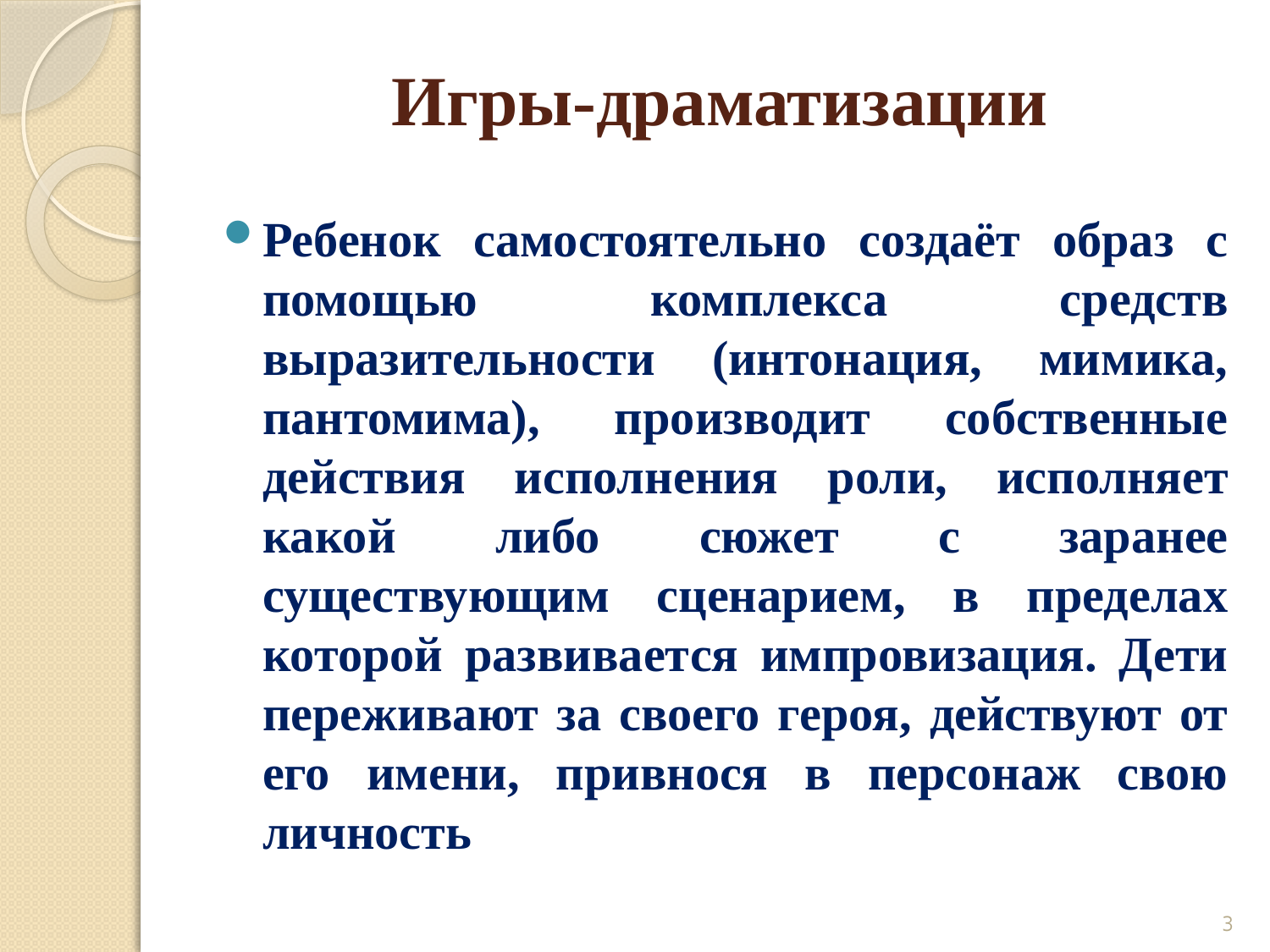

# Игры-драматизации
Ребенок самостоятельно создаёт образ с помощью комплекса средств выразительности (интонация, мимика, пантомима), производит собственные действия исполнения роли, исполняет какой либо сюжет с заранее существующим сценарием, в пределах которой развивается импровизация. Дети переживают за своего героя, действуют от его имени, привнося в персонаж свою личность
3